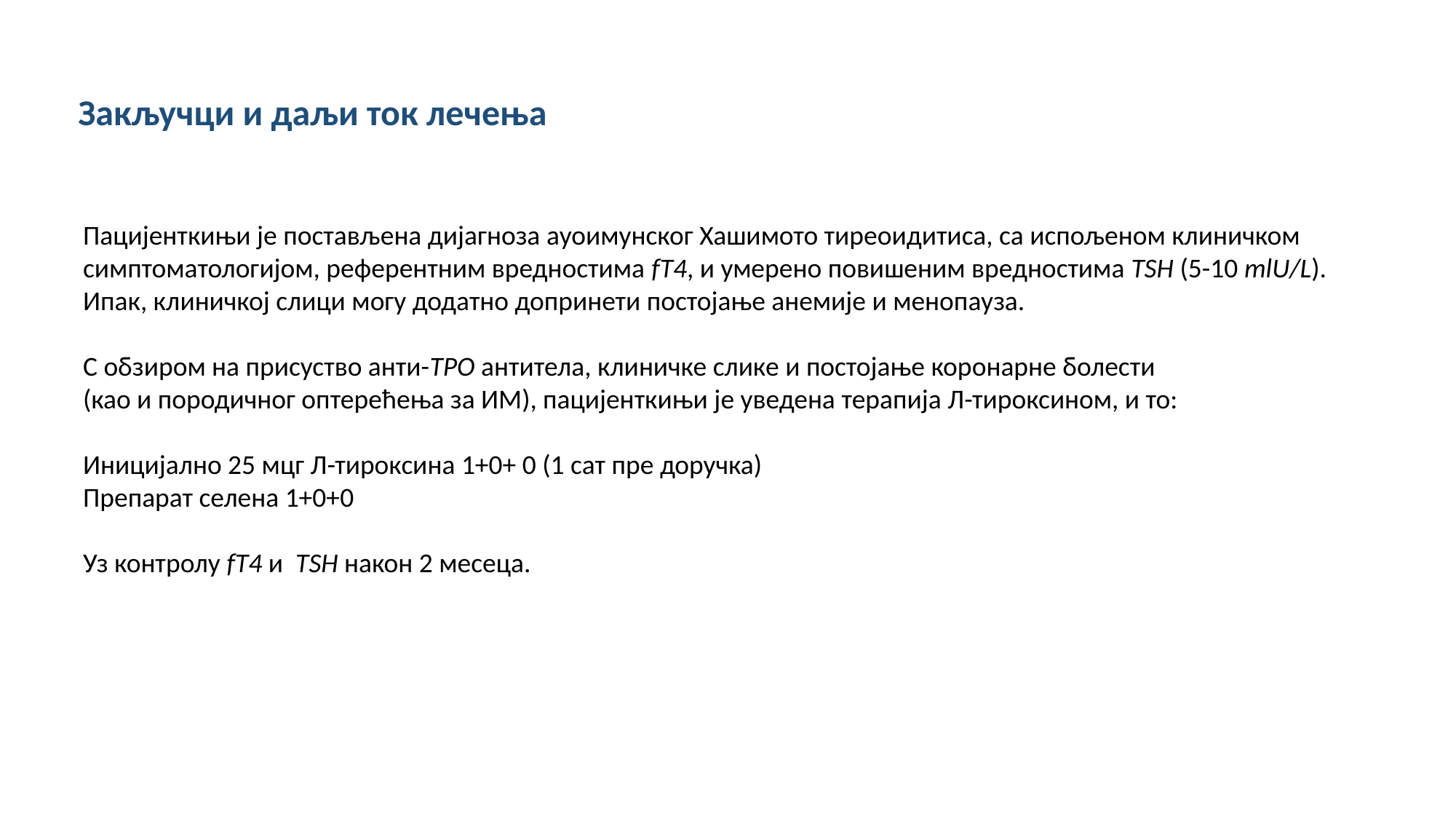

Закључци и даљи ток лечења
Пацијенткињи је постављена дијагноза ауоимунског Хашимото тиреоидитиса, са испољеном клиничком
симптоматологијом, референтним вредностима fТ4, и умерено повишеним вредностима TSH (5-10 mlU/L).
Ипак, клиничкој слици могу додатно допринети постојање анемије и менопауза.

С обзиром на присуство анти-TPO антитела, клиничке слике и постојање коронарне болести
(као и породичног оптерећења за ИМ), пацијенткињи је уведена терапија Л-тироксином, и то:

Иницијално 25 мцг Л-тироксина 1+0+ 0 (1 сат пре доручка)
Препарат селена 1+0+0

Уз контролу fТ4 и  TSH након 2 месеца.